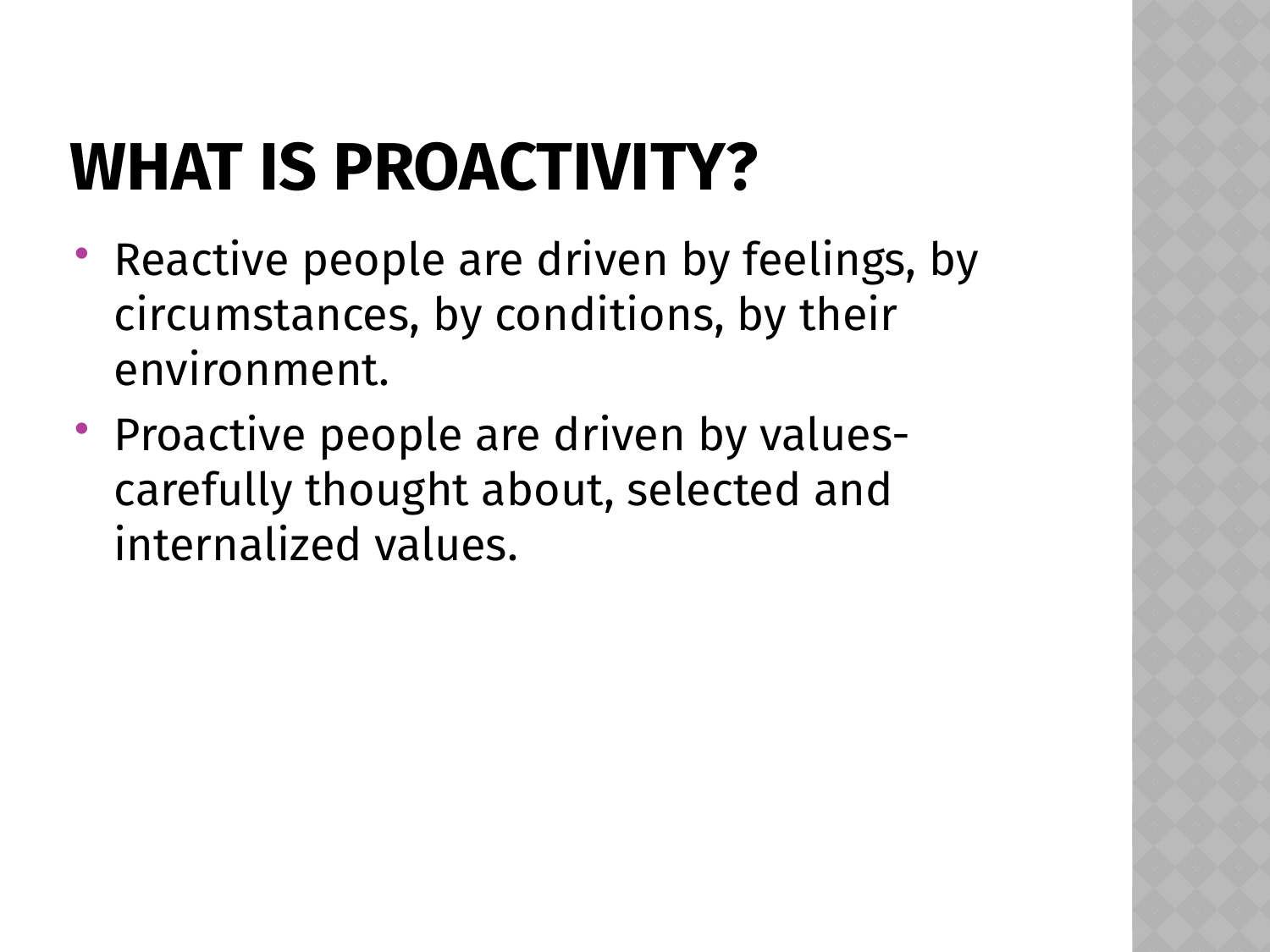

# What is proactivity?
Reactive people are driven by feelings, by circumstances, by conditions, by their environment.
Proactive people are driven by values- carefully thought about, selected and internalized values.